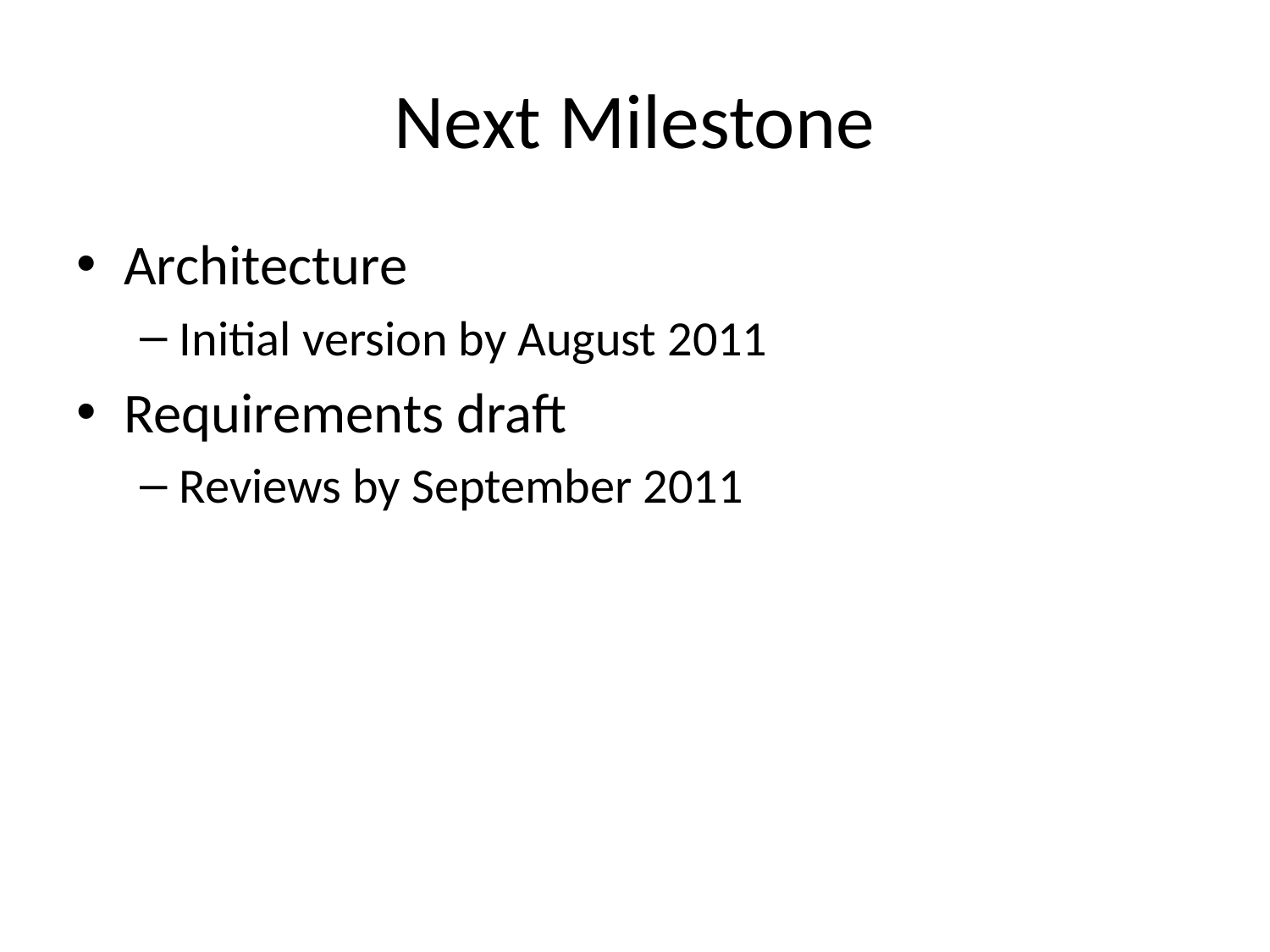

# Next Milestone
Architecture
Initial version by August 2011
Requirements draft
Reviews by September 2011